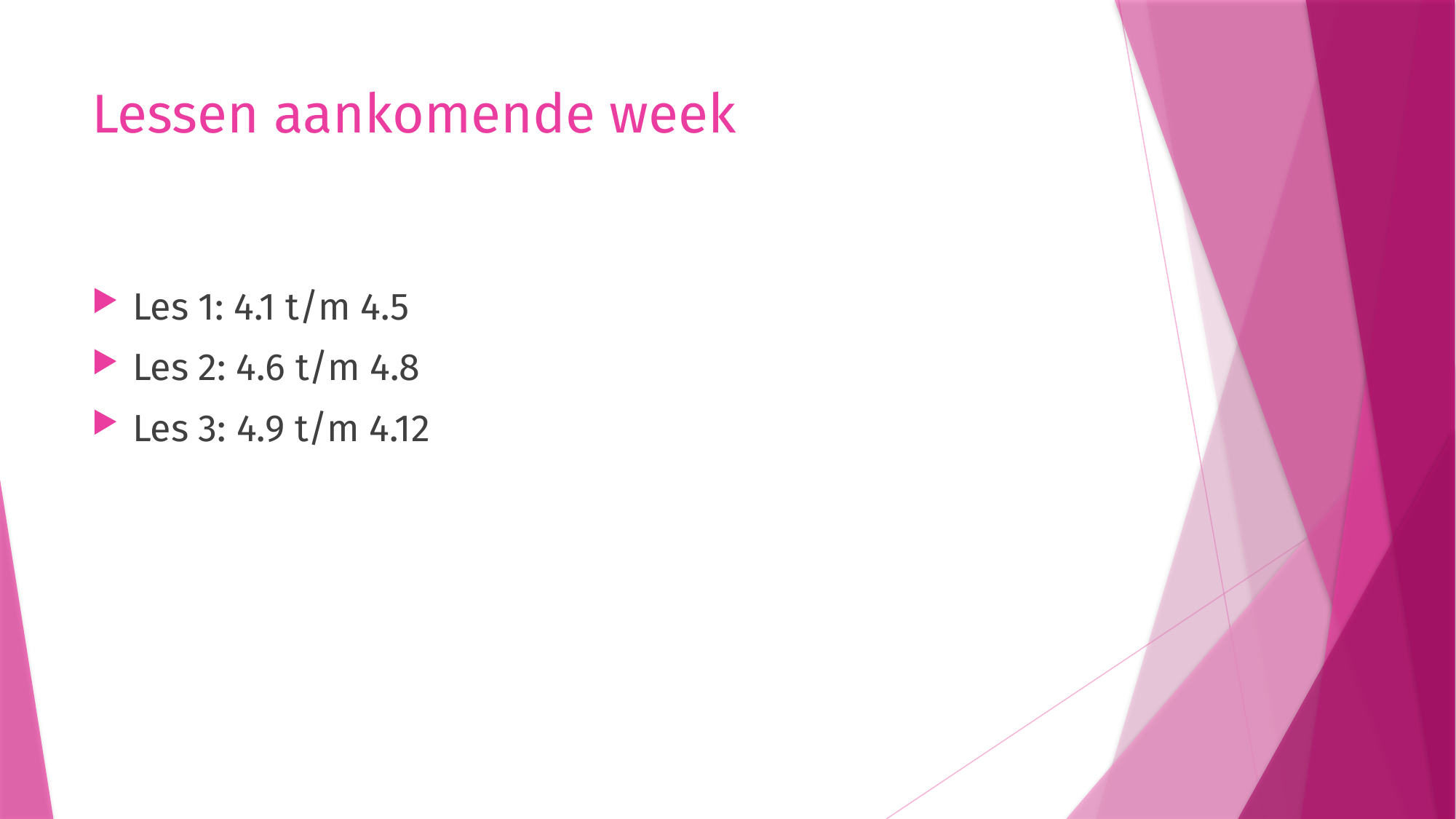

# Lessen aankomende week
Les 1: 4.1 t/m 4.5
Les 2: 4.6 t/m 4.8
Les 3: 4.9 t/m 4.12